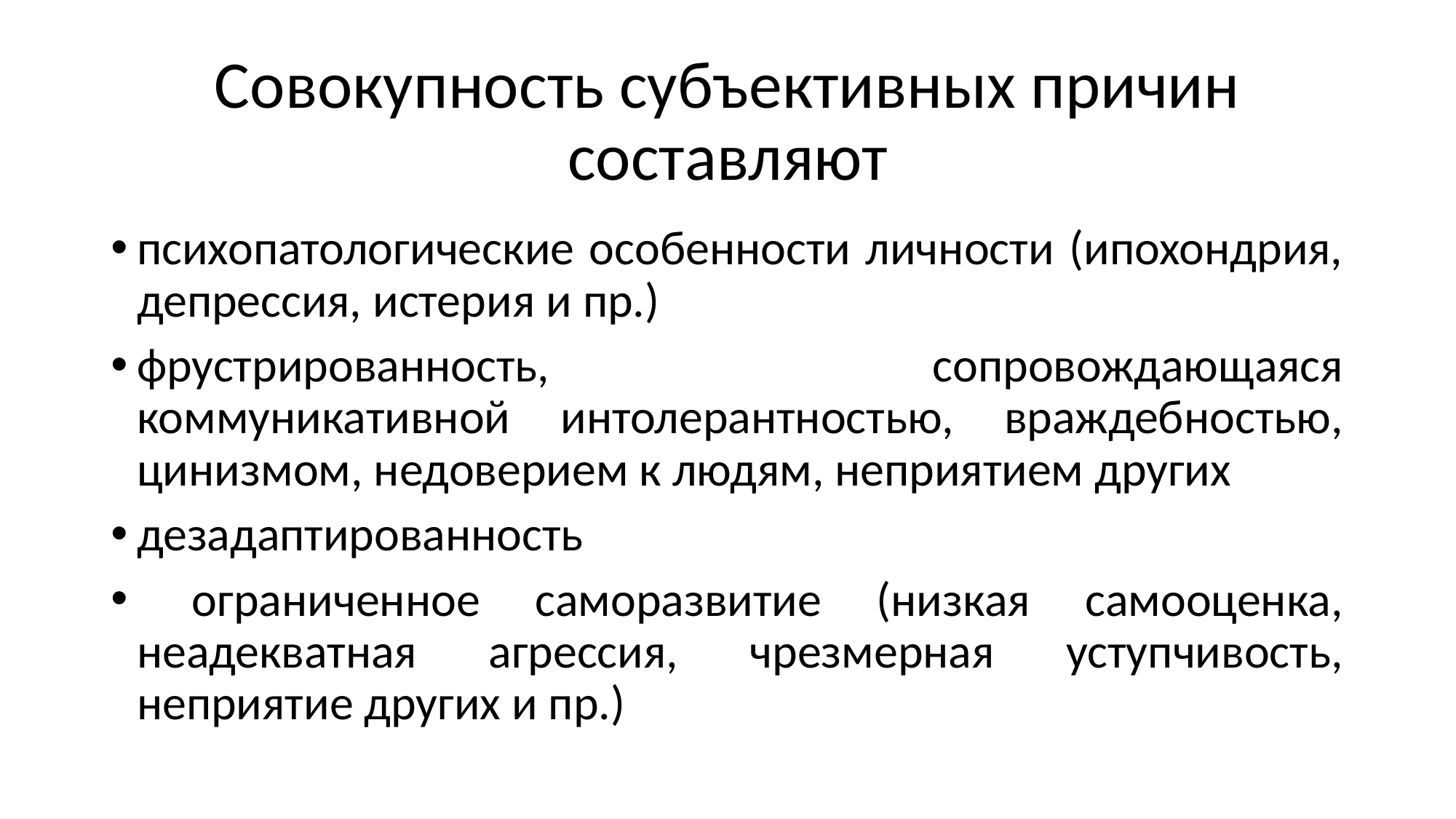

# Совокупность субъективных причин составляют
психопатологические особенности личности (ипохондрия, депрессия, истерия и пр.)
фрустрированность, сопровождающаяся коммуникативной интолерантностью, враждебностью, цинизмом, недоверием к людям, неприятием других
дезадаптированность
 ограниченное саморазвитие (низкая самооценка, неадекватная агрессия, чрезмерная уступчивость, неприятие других и пр.)